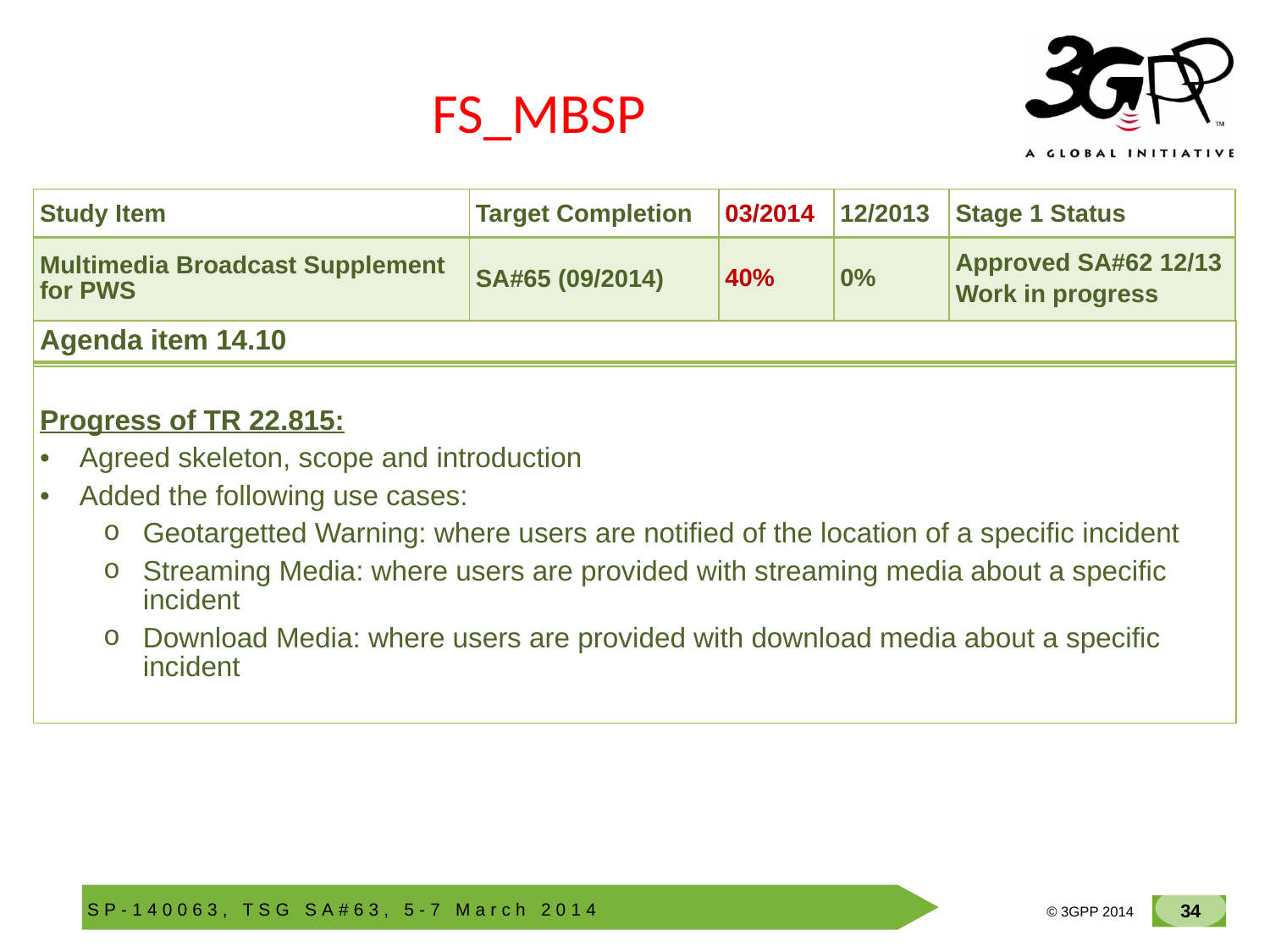

# FS_MBSP
| Study Item | Target Completion | 03/2014 | 12/2013 | Stage 1 Status |
| --- | --- | --- | --- | --- |
| Multimedia Broadcast Supplement for PWS | SA#65 (09/2014) | 40% | 0% | Approved SA#62 12/13 Work in progress |
| Agenda item 14.10 |
| --- |
|  |
| Progress of TR 22.815: Agreed skeleton, scope and introduction Added the following use cases: Geotargetted Warning: where users are notified of the location of a specific incident Streaming Media: where users are provided with streaming media about a specific incident Download Media: where users are provided with download media about a specific incident |